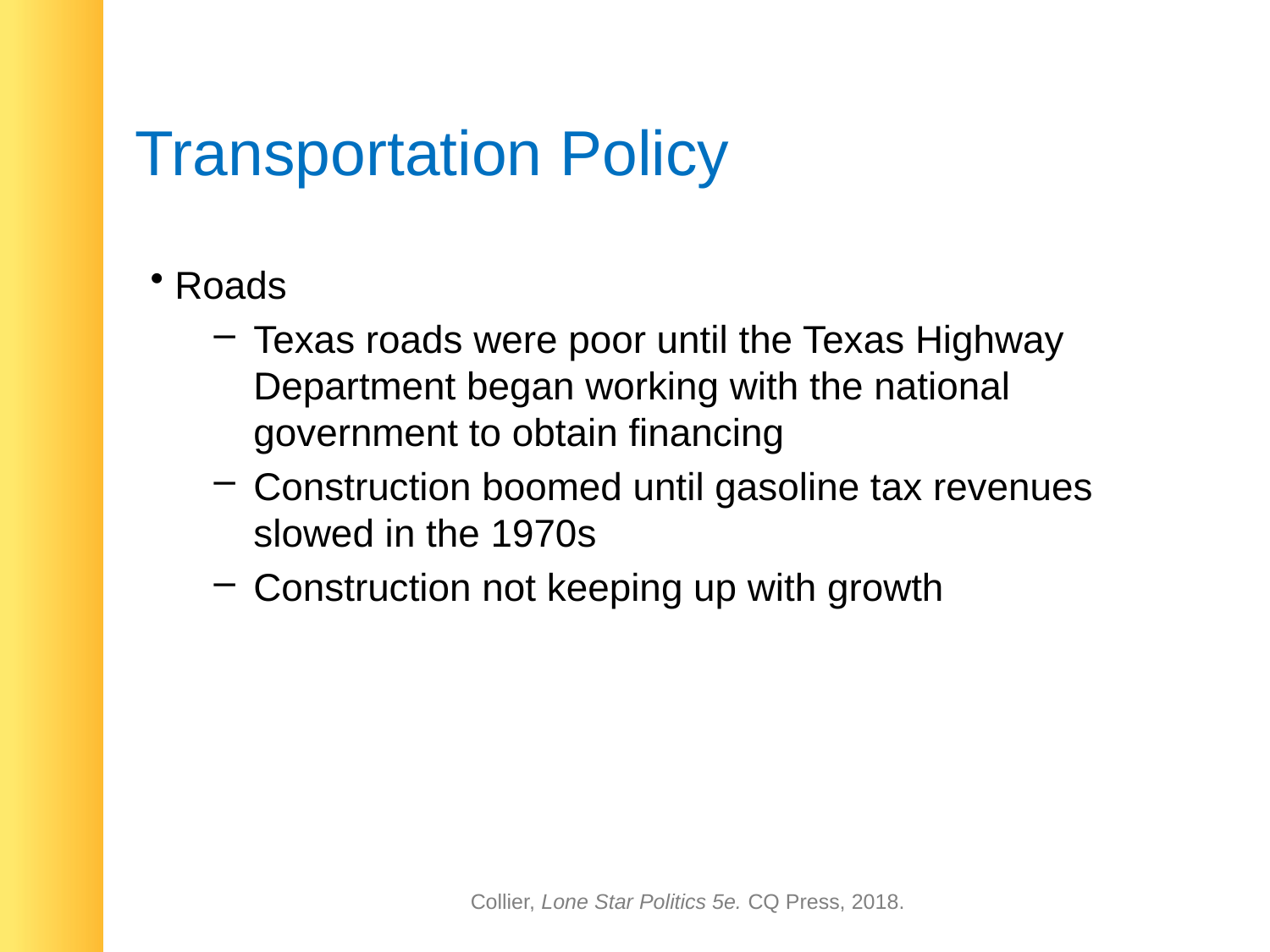

# Transportation Policy
 Roads
Texas roads were poor until the Texas Highway Department began working with the national government to obtain financing
Construction boomed until gasoline tax revenues slowed in the 1970s
Construction not keeping up with growth

Collier, Lone Star Politics 5e. CQ Press, 2018.